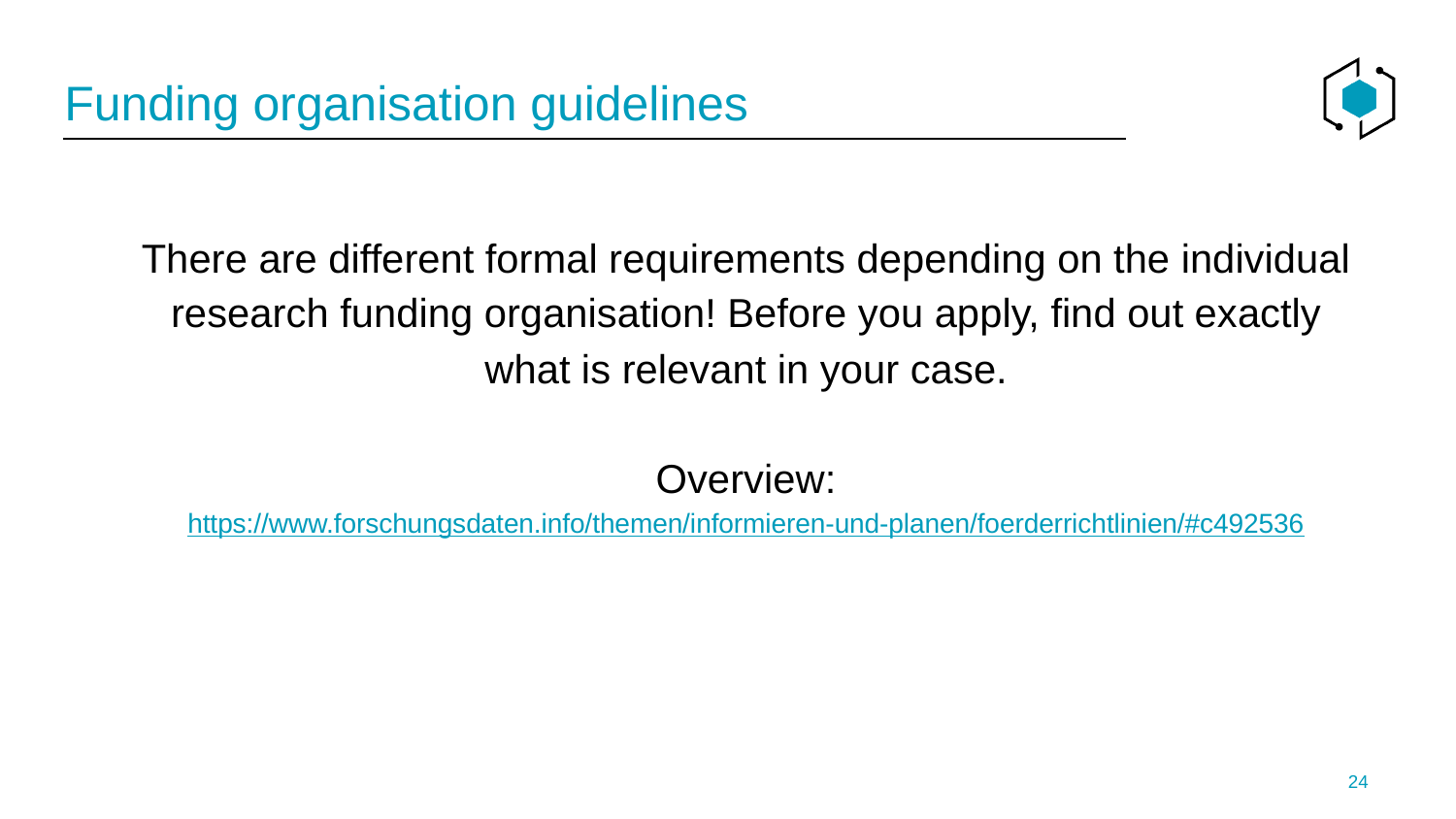

# Funding organisation guidelines

There are different formal requirements depending on the individual research funding organisation! Before you apply, find out exactly what is relevant in your case.

Overview:
https://www.forschungsdaten.info/themen/informieren-und-planen/foerderrichtlinien/#c492536

24